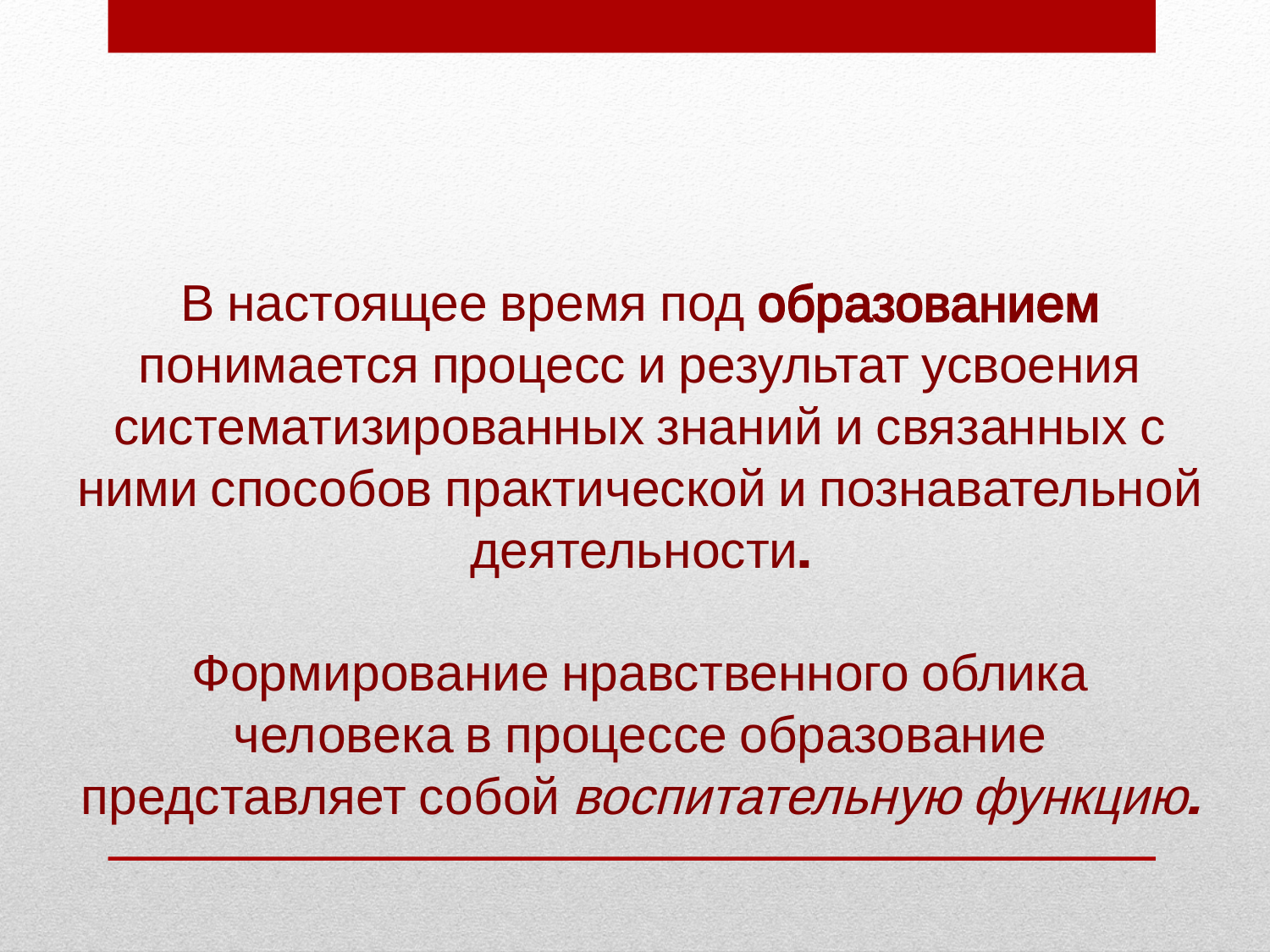

# В настоящее время под образованием понимается процесс и результат усвоения систематизированных знаний и связанных с ними способов практической и познавательной деятельности. Формирование нравственного облика человека в процессе образование представляет собой воспитательную функцию.